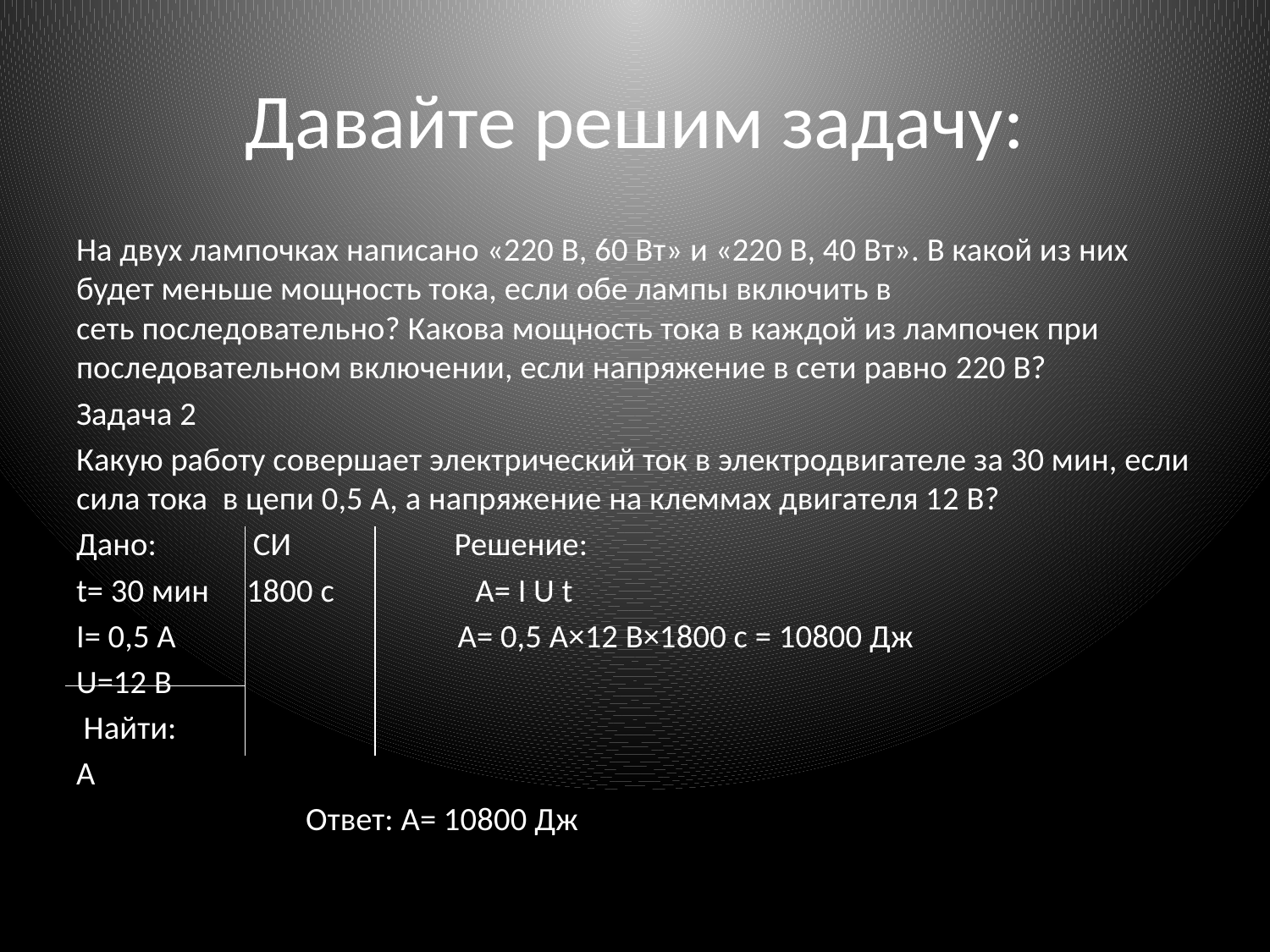

# Давайте решим задачу:
На двух лампочках написано «220 В, 60 Вт» и «220 В, 40 Вт». В какой из них будет меньше мощность тока, если обе лампы включить в сеть последовательно? Какова мощность тока в каждой из лампочек при последовательном включении, если напряжение в сети равно 220 В?
Задача 2
Какую работу совершает электрический ток в электродвигателе за 30 мин, если сила тока  в цепи 0,5 А, а напряжение на клеммах двигателя 12 В?
Дано:             СИ                      Решение:
t= 30 мин     1800 с                   А= I U t
I= 0,5 A                                      A= 0,5 A×12 B×1800 c = 10800 Дж
U=12 B
 Найти:
A
                               Ответ: А= 10800 Дж